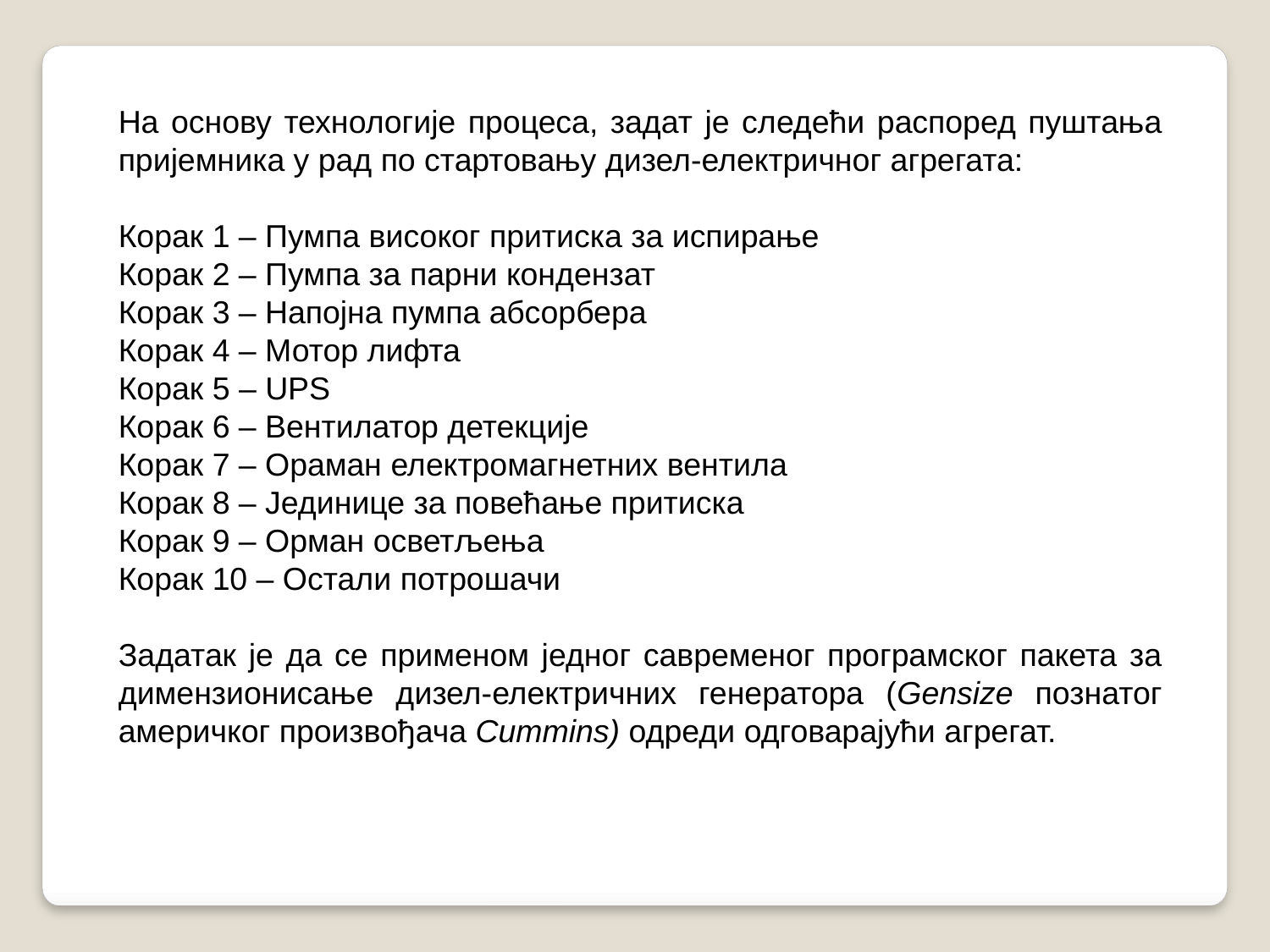

На основу технологије процеса, задат је следећи распоред пуштања пријемника у рад по стартовању дизел-електричног агрегата:

Корак 1 – Пумпа високог притиска за испирање
Корак 2 – Пумпа за парни кондензат
Корак 3 – Напојна пумпа абсорбера
Корак 4 – Мотор лифта
Корак 5 – UPS
Корак 6 – Вентилатор детекције
Корак 7 – Ораман електромагнетних вентила
Корак 8 – Јединице за повећање притиска
Корак 9 – Орман осветљења
Корак 10 – Остали потрошачи

Задатак је да се применом једног савременог програмског пакета за димензионисање дизел-електричних генератора (Gensize познатог америчког произвођача Cummins) одреди одговарајући агрегат.